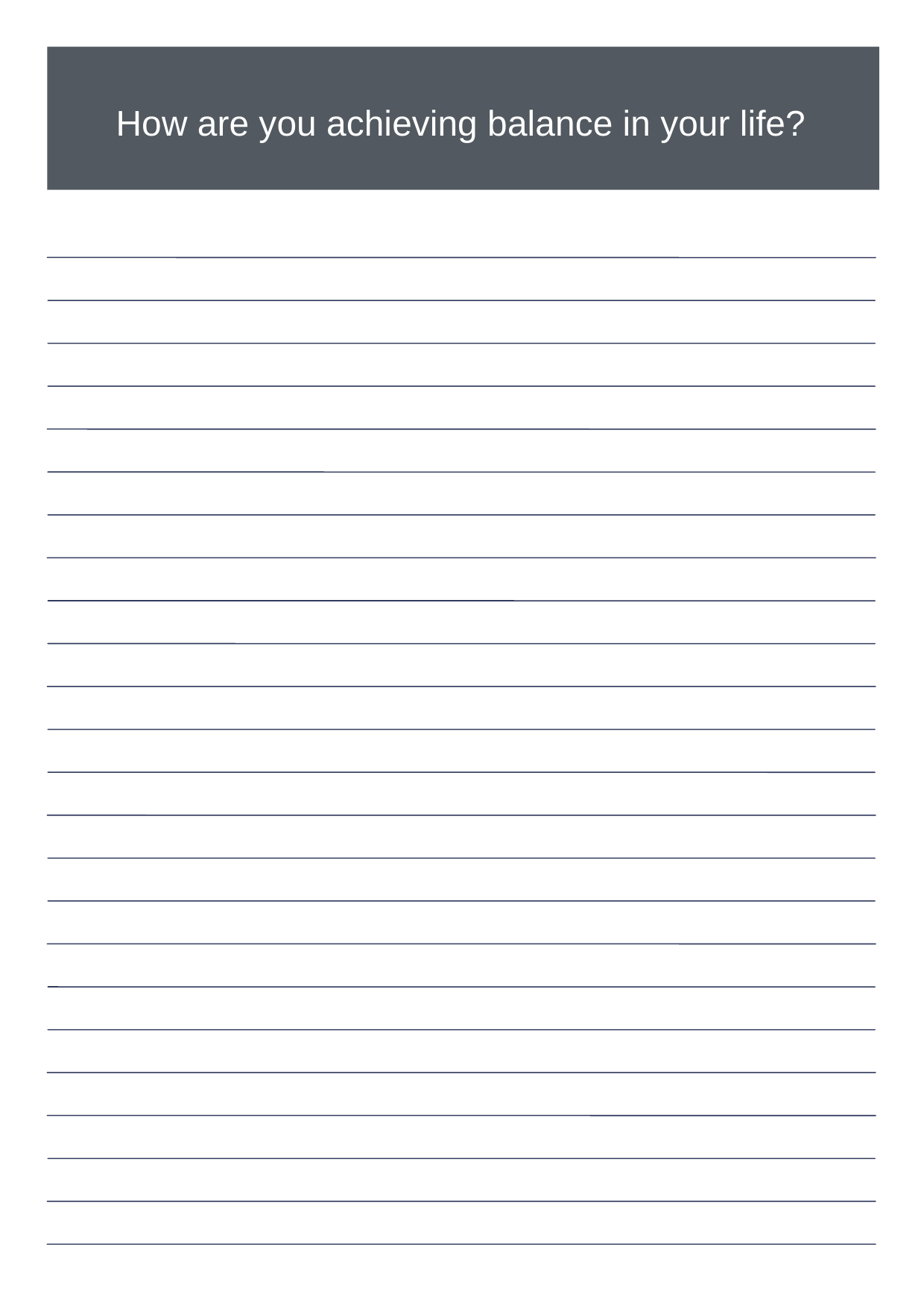

How are you achieving balance in your life?